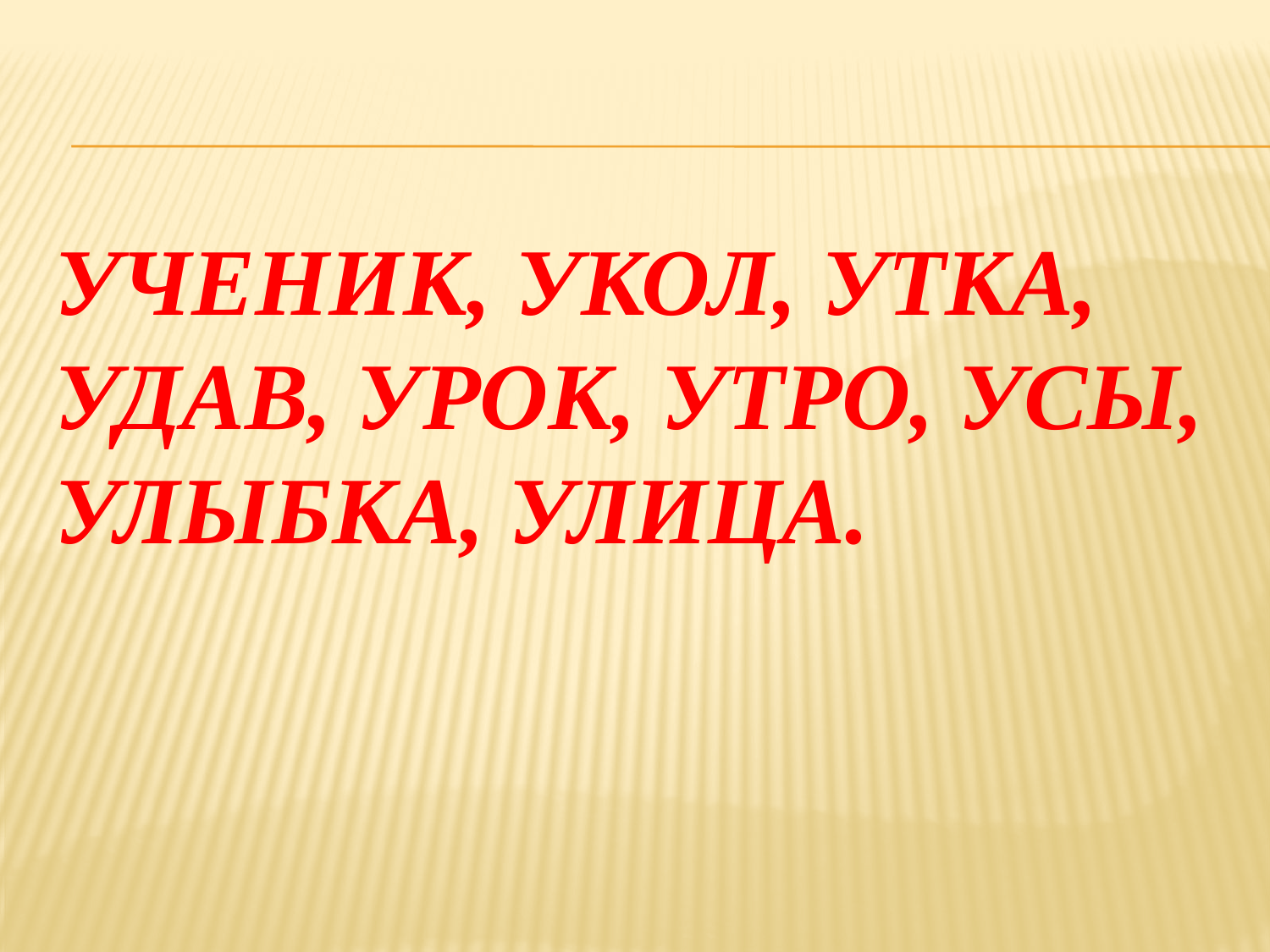

# Ученик, укол, утка, удав, урок, утро, усы, улыбка, улица.